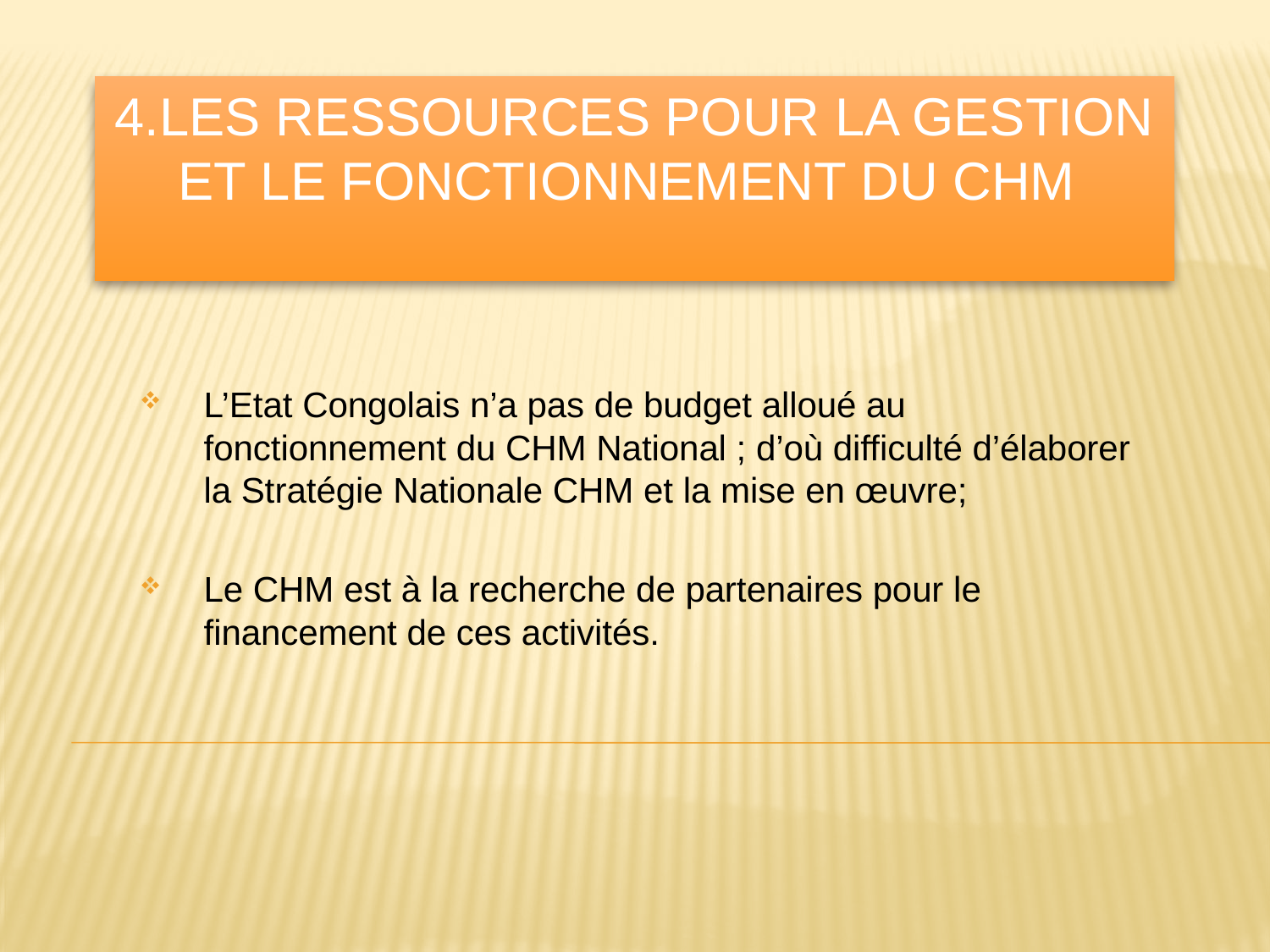

# 4.LES RESSOURCEs POUR LA GEsTION ET le FONCTIONNEMENT Du CHM
L’Etat Congolais n’a pas de budget alloué au fonctionnement du CHM National ; d’où difficulté d’élaborer la Stratégie Nationale CHM et la mise en œuvre;

Le CHM est à la recherche de partenaires pour le financement de ces activités.